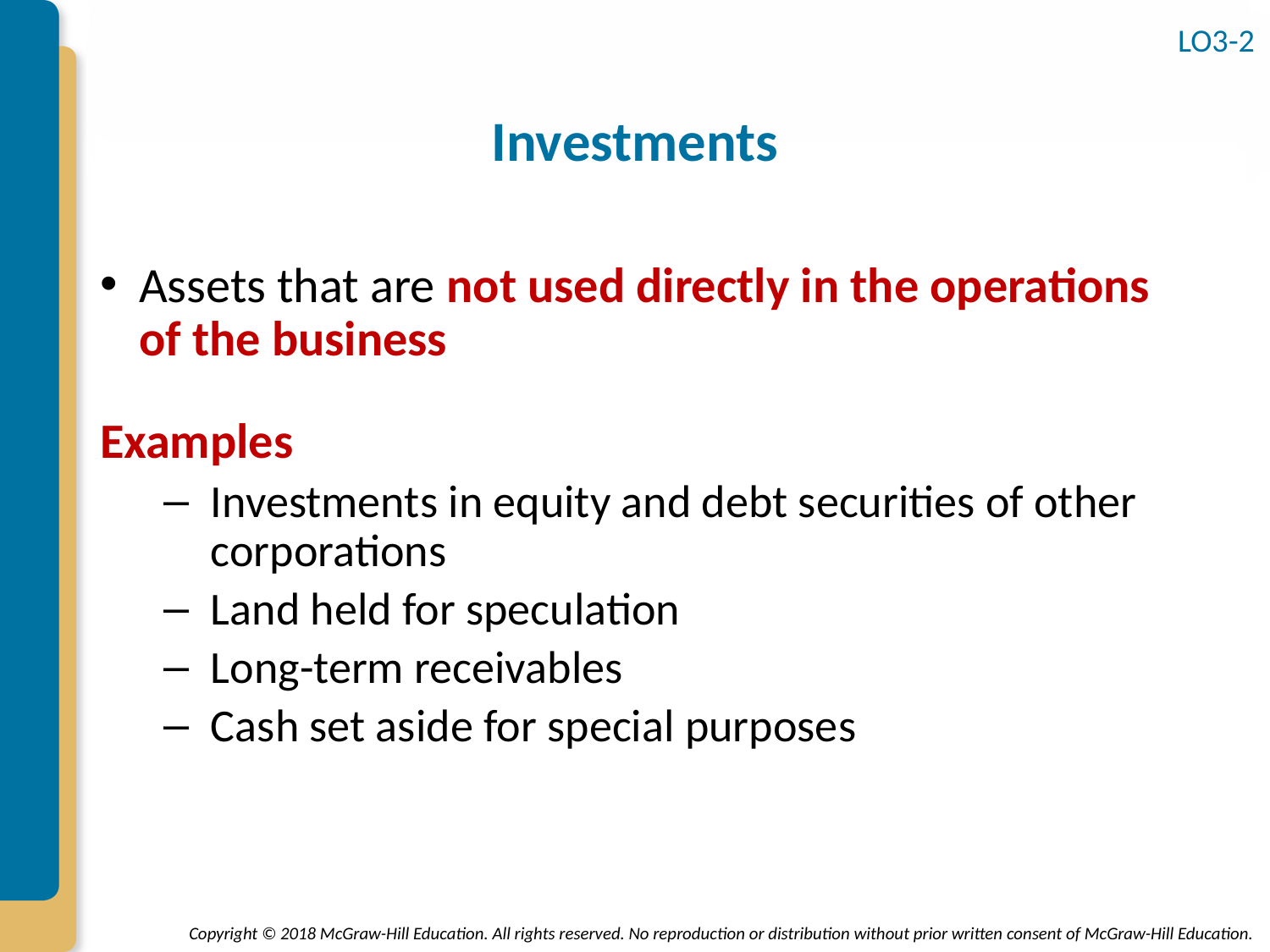

LO3-2
# Investments
Assets that are not used directly in the operations of the business
Examples
Investments in equity and debt securities of other corporations
Land held for speculation
Long-term receivables
Cash set aside for special purposes